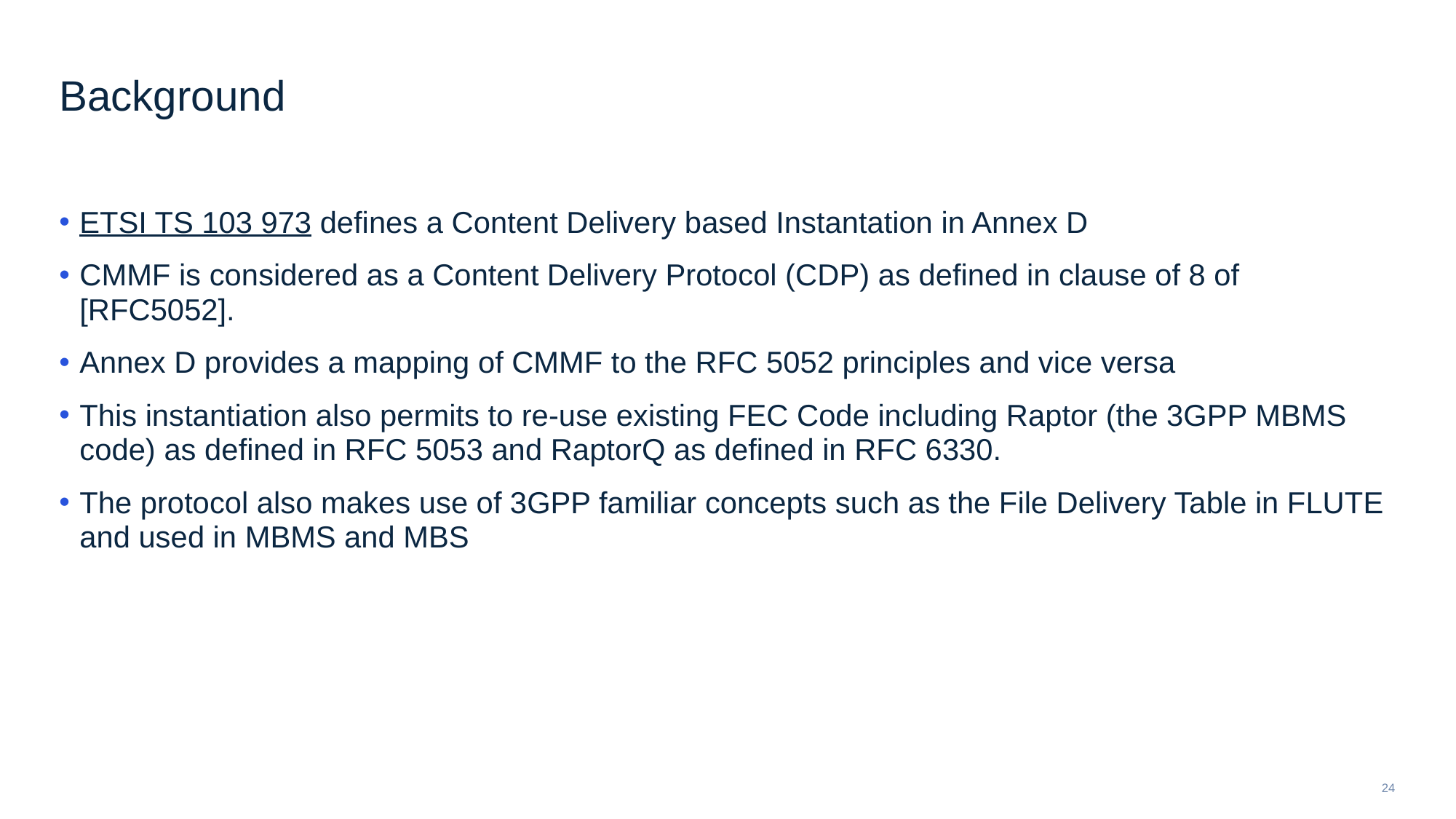

# Background

ETSI TS 103 973 defines a Content Delivery based Instantation in Annex D
CMMF is considered as a Content Delivery Protocol (CDP) as defined in clause of 8 of [RFC5052].
Annex D provides a mapping of CMMF to the RFC 5052 principles and vice versa
This instantiation also permits to re-use existing FEC Code including Raptor (the 3GPP MBMS code) as defined in RFC 5053 and RaptorQ as defined in RFC 6330.
The protocol also makes use of 3GPP familiar concepts such as the File Delivery Table in FLUTE and used in MBMS and MBS